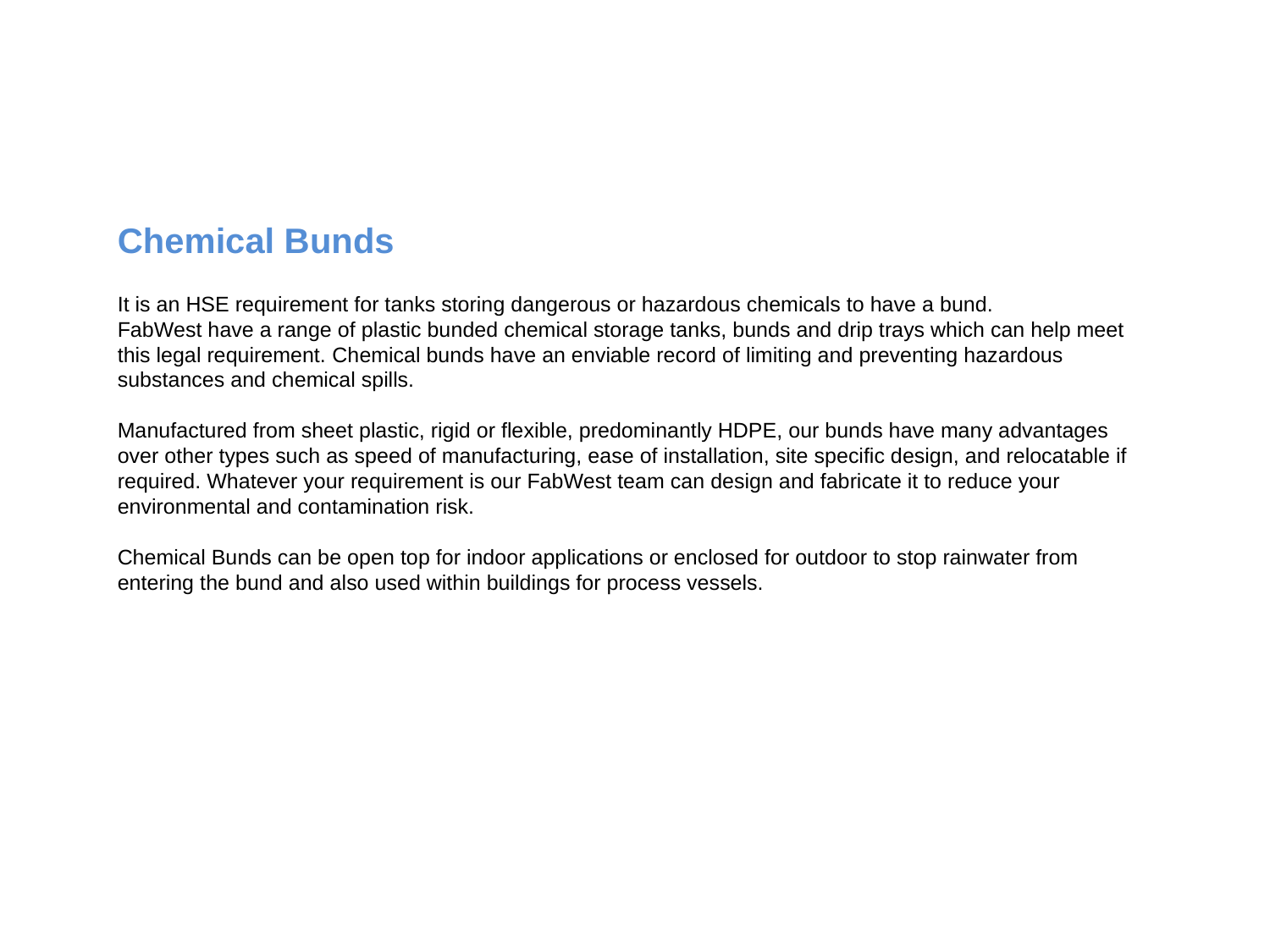

Chemical Bunds

It is an HSE requirement for tanks storing dangerous or hazardous chemicals to have a bund.
FabWest have a range of plastic bunded chemical storage tanks, bunds and drip trays which can help meet this legal requirement. Chemical bunds have an enviable record of limiting and preventing hazardous substances and chemical spills.

Manufactured from sheet plastic, rigid or flexible, predominantly HDPE, our bunds have many advantages over other types such as speed of manufacturing, ease of installation, site specific design, and relocatable if required. Whatever your requirement is our FabWest team can design and fabricate it to reduce your environmental and contamination risk.

Chemical Bunds can be open top for indoor applications or enclosed for outdoor to stop rainwater from entering the bund and also used within buildings for process vessels.